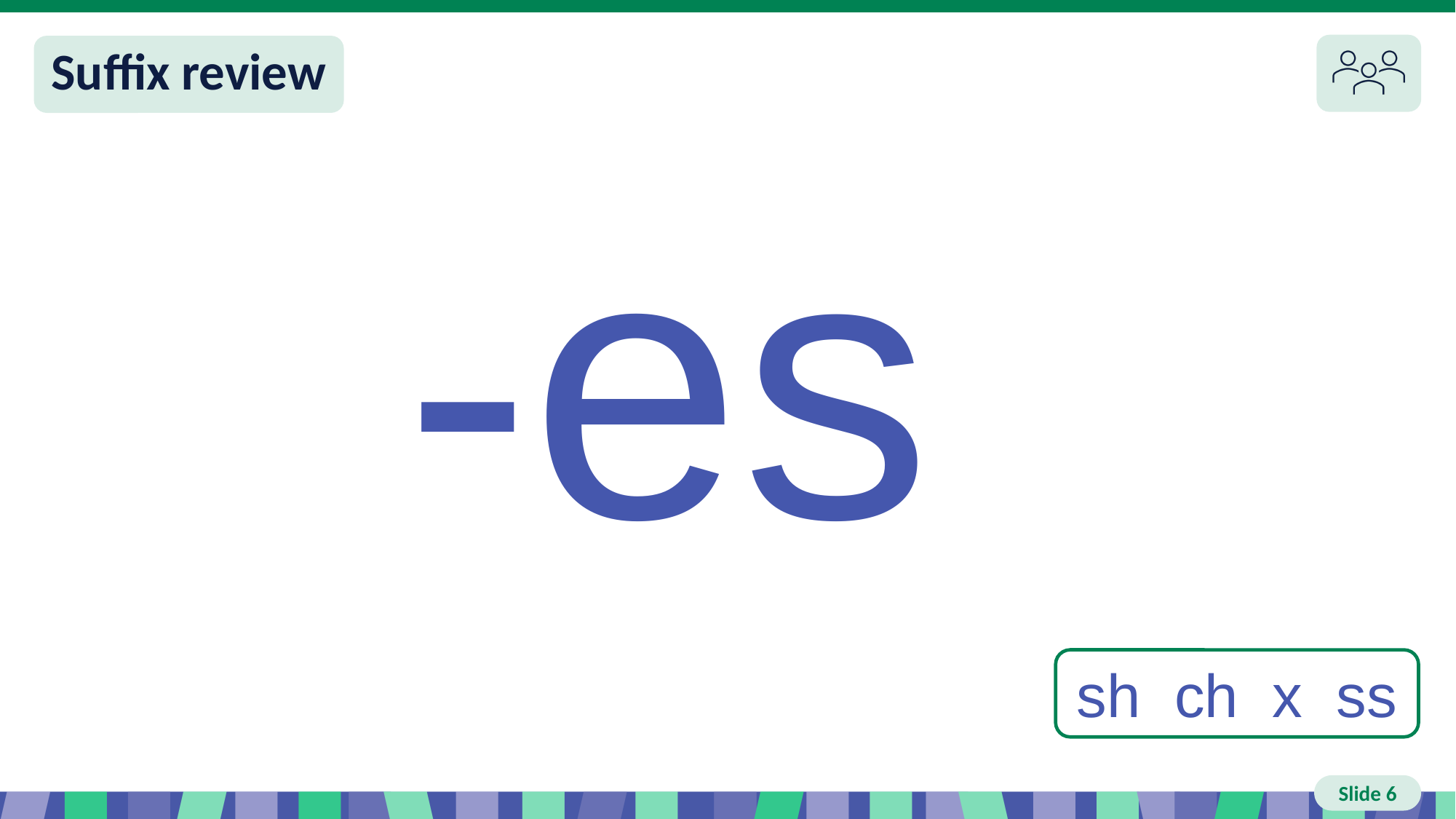

# Slide 6 Review
-es
sh  ch  x  ss